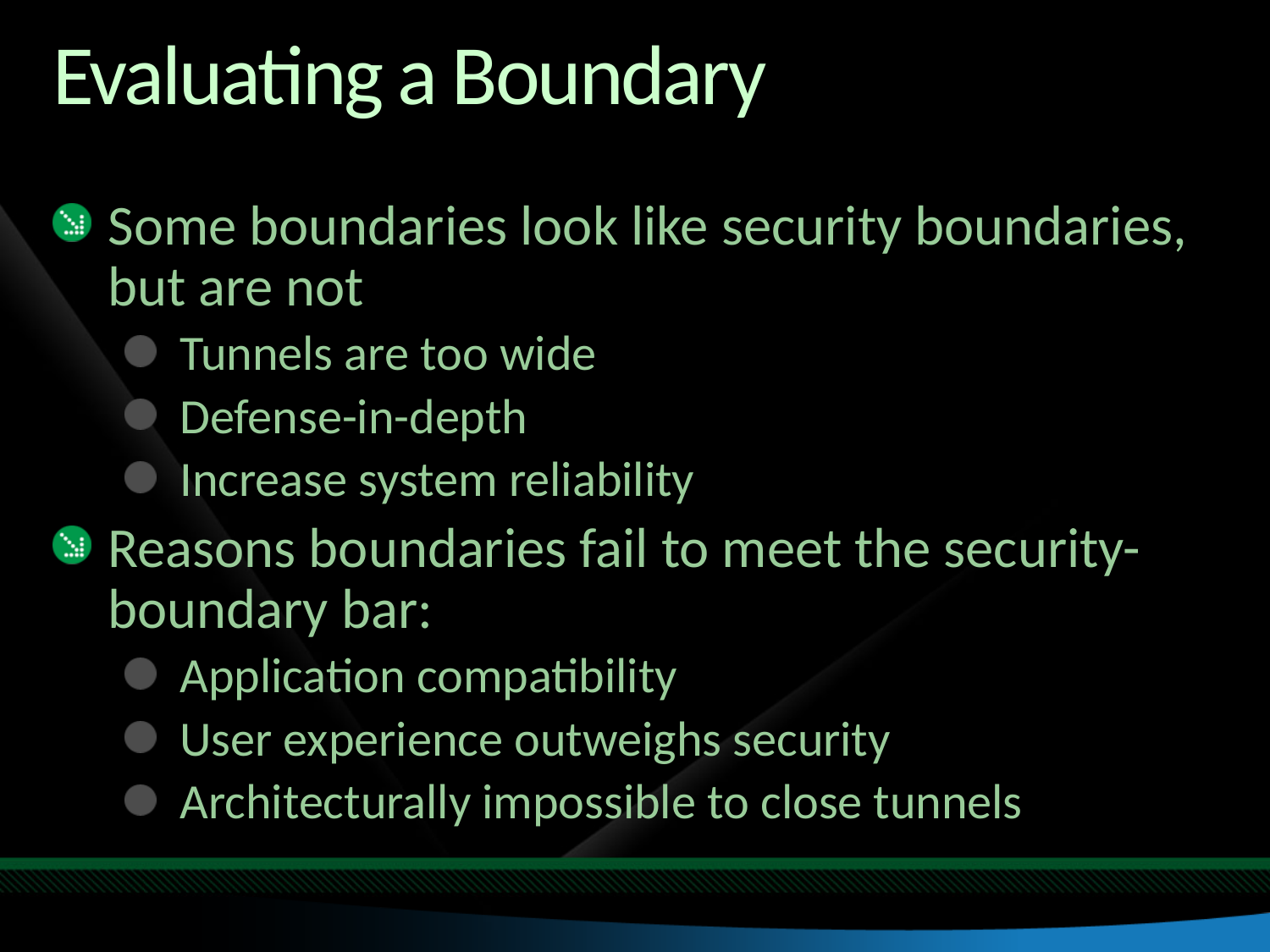

# Evaluating a Boundary
Some boundaries look like security boundaries, but are not
Tunnels are too wide
Defense-in-depth
Increase system reliability
Reasons boundaries fail to meet the security-boundary bar:
Application compatibility
User experience outweighs security
Architecturally impossible to close tunnels